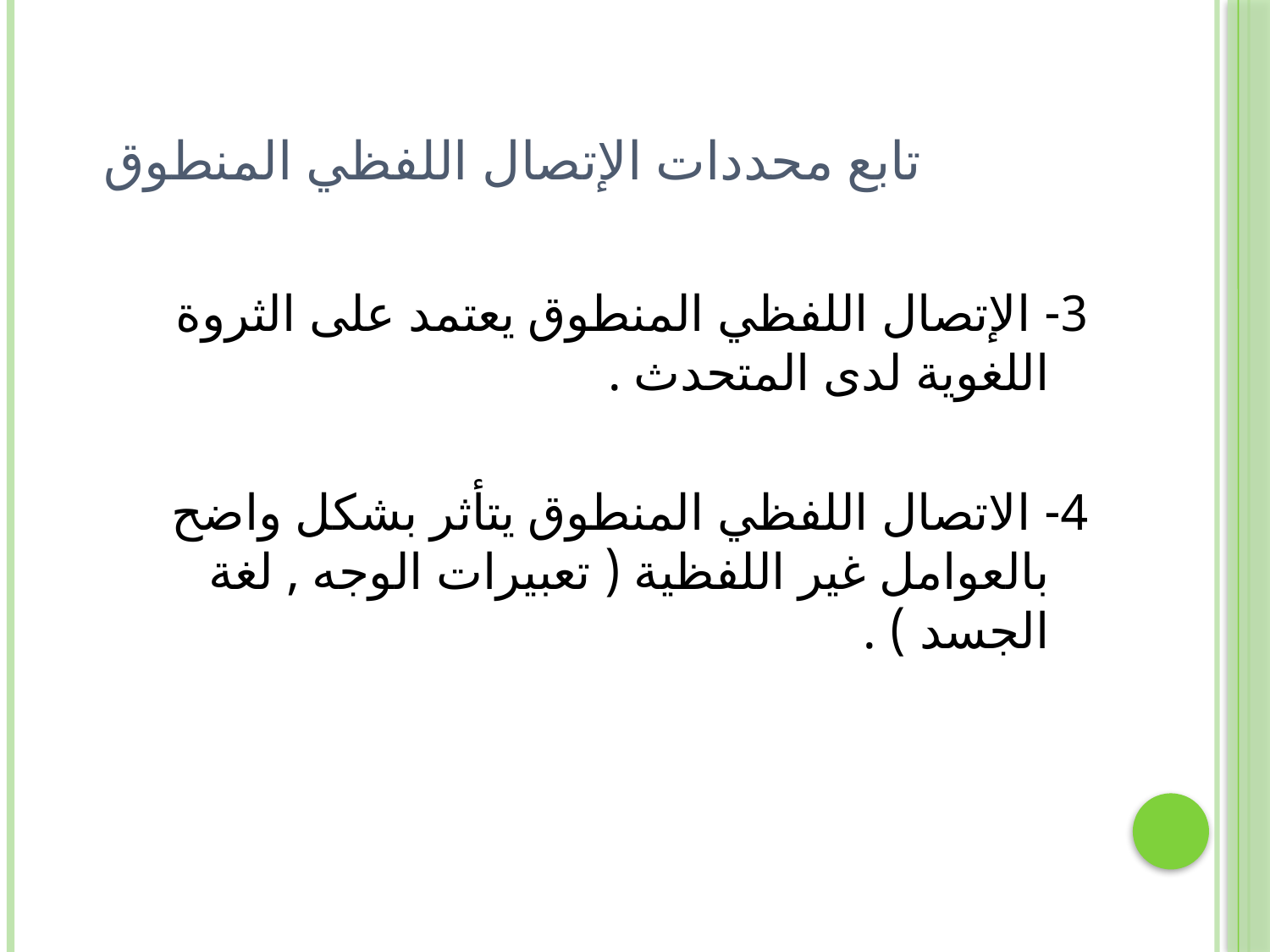

# تابع محددات الإتصال اللفظي المنطوق
3- الإتصال اللفظي المنطوق يعتمد على الثروة اللغوية لدى المتحدث .

4- الاتصال اللفظي المنطوق يتأثر بشكل واضح بالعوامل غير اللفظية ( تعبيرات الوجه , لغة الجسد ) .